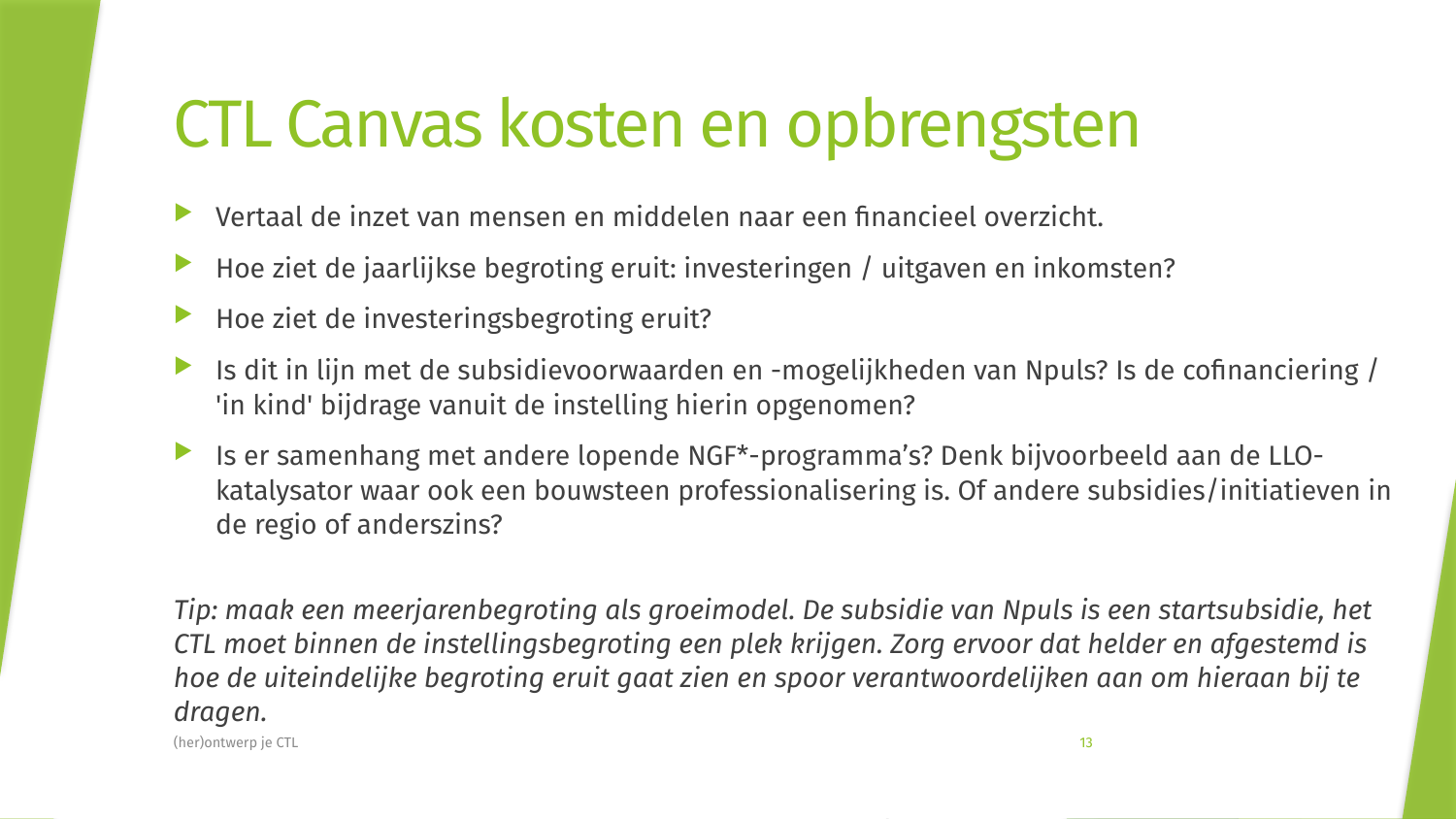

# CTL Canvas kosten en opbrengsten
Vertaal de inzet van mensen en middelen naar een financieel overzicht.
Hoe ziet de jaarlijkse begroting eruit: investeringen / uitgaven en inkomsten?
Hoe ziet de investeringsbegroting eruit?
Is dit in lijn met de subsidievoorwaarden en -mogelijkheden van Npuls? Is de cofinanciering / 'in kind' bijdrage vanuit de instelling hierin opgenomen?
Is er samenhang met andere lopende NGF*-programma’s? Denk bijvoorbeeld aan de LLO-katalysator waar ook een bouwsteen professionalisering is. Of andere subsidies/initiatieven in de regio of anderszins?
Tip: maak een meerjarenbegroting als groeimodel. De subsidie van Npuls is een startsubsidie, het CTL moet binnen de instellingsbegroting een plek krijgen. Zorg ervoor dat helder en afgestemd is hoe de uiteindelijke begroting eruit gaat zien en spoor verantwoordelijken aan om hieraan bij te dragen.

(her)ontwerp je CTL
13